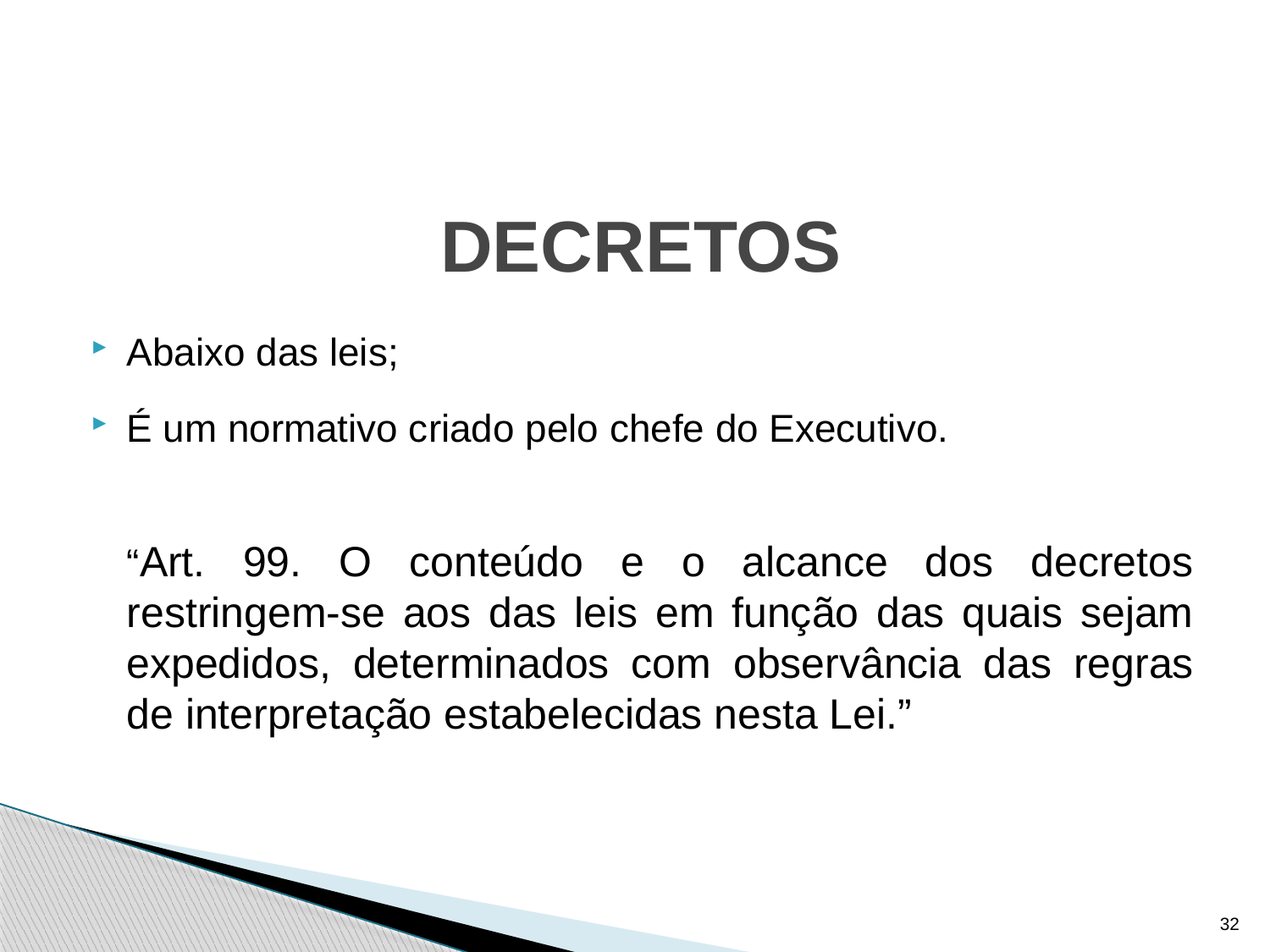

# DECRETOS
Abaixo das leis;
É um normativo criado pelo chefe do Executivo.

	“Art. 99. O conteúdo e o alcance dos decretos restringem-se aos das leis em função das quais sejam expedidos, determinados com observância das regras de interpretação estabelecidas nesta Lei.”

32